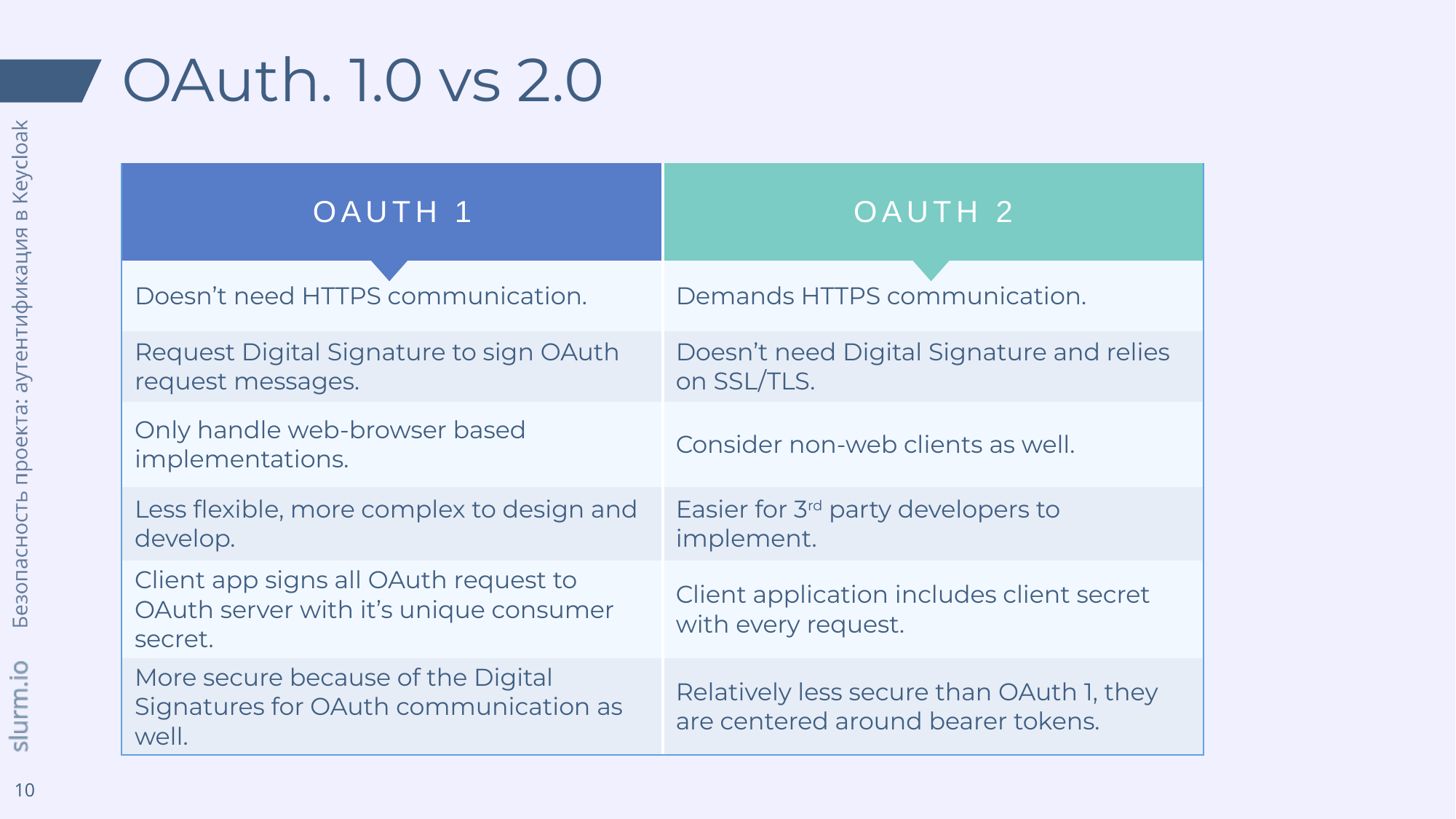

# OAuth. 1.0 vs 2.0
| OAUTH 1 | OAUTH 2 |
| --- | --- |
| Doesn’t need HTTPS communication. | Demands HTTPS communication. |
| Request Digital Signature to sign OAuth request messages. | Doesn’t need Digital Signature and relies on SSL/TLS. |
| Only handle web-browser based implementations. | Consider non-web clients as well. |
| Less flexible, more complex to design and develop. | Easier for 3rd party developers to implement. |
| Client app signs all OAuth request to OAuth server with it’s unique consumer secret. | Client application includes client secret with every request. |
| More secure because of the Digital Signatures for OAuth communication as well. | Relatively less secure than OAuth 1, they are centered around bearer tokens. |